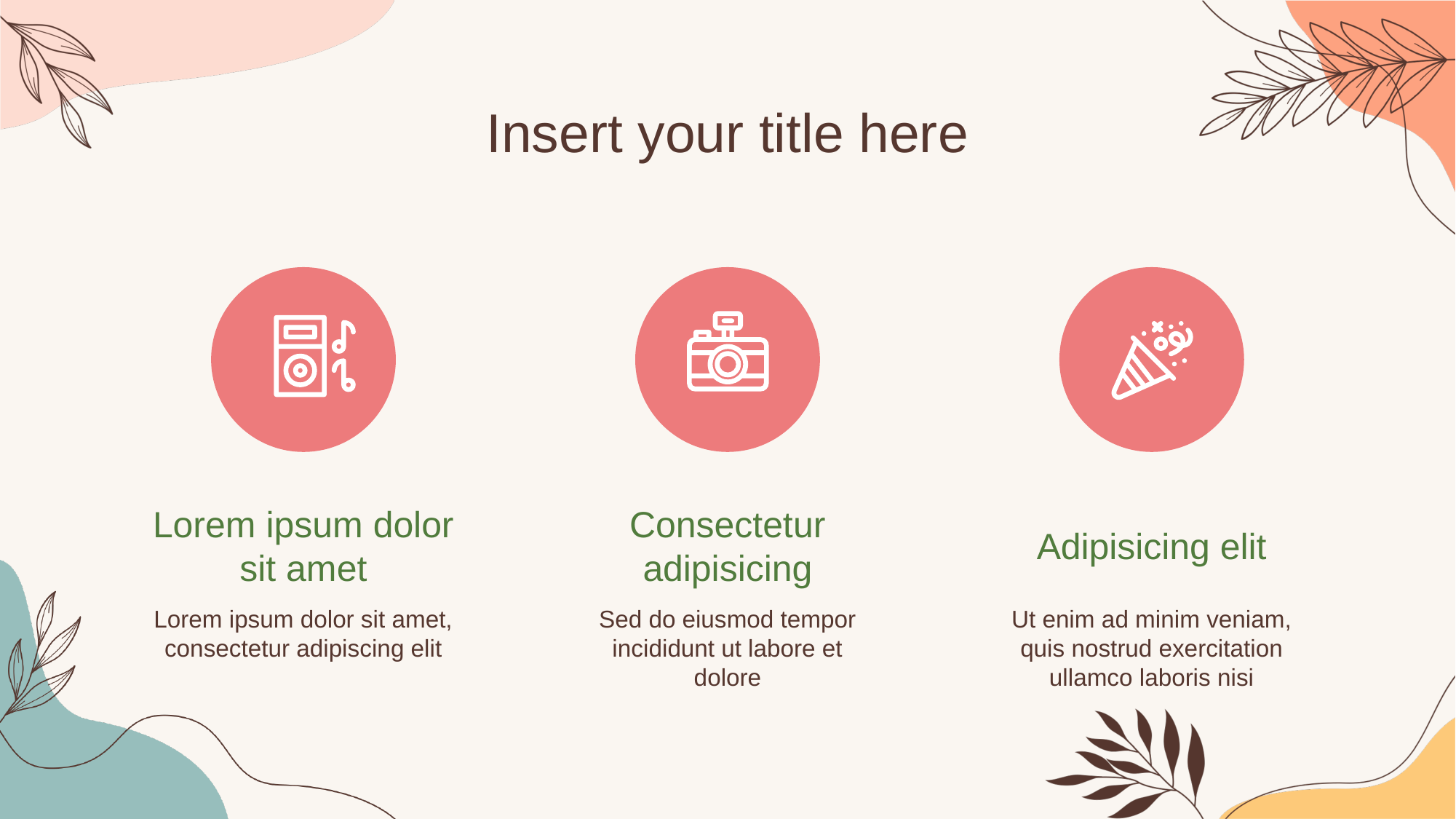

Insert your title here

Lorem ipsum dolor sit amet
Consectetur adipisicing
Adipisicing elit
Lorem ipsum dolor sit amet, consectetur adipiscing elit
Sed do eiusmod tempor incididunt ut labore et dolore
Ut enim ad minim veniam, quis nostrud exercitation ullamco laboris nisi